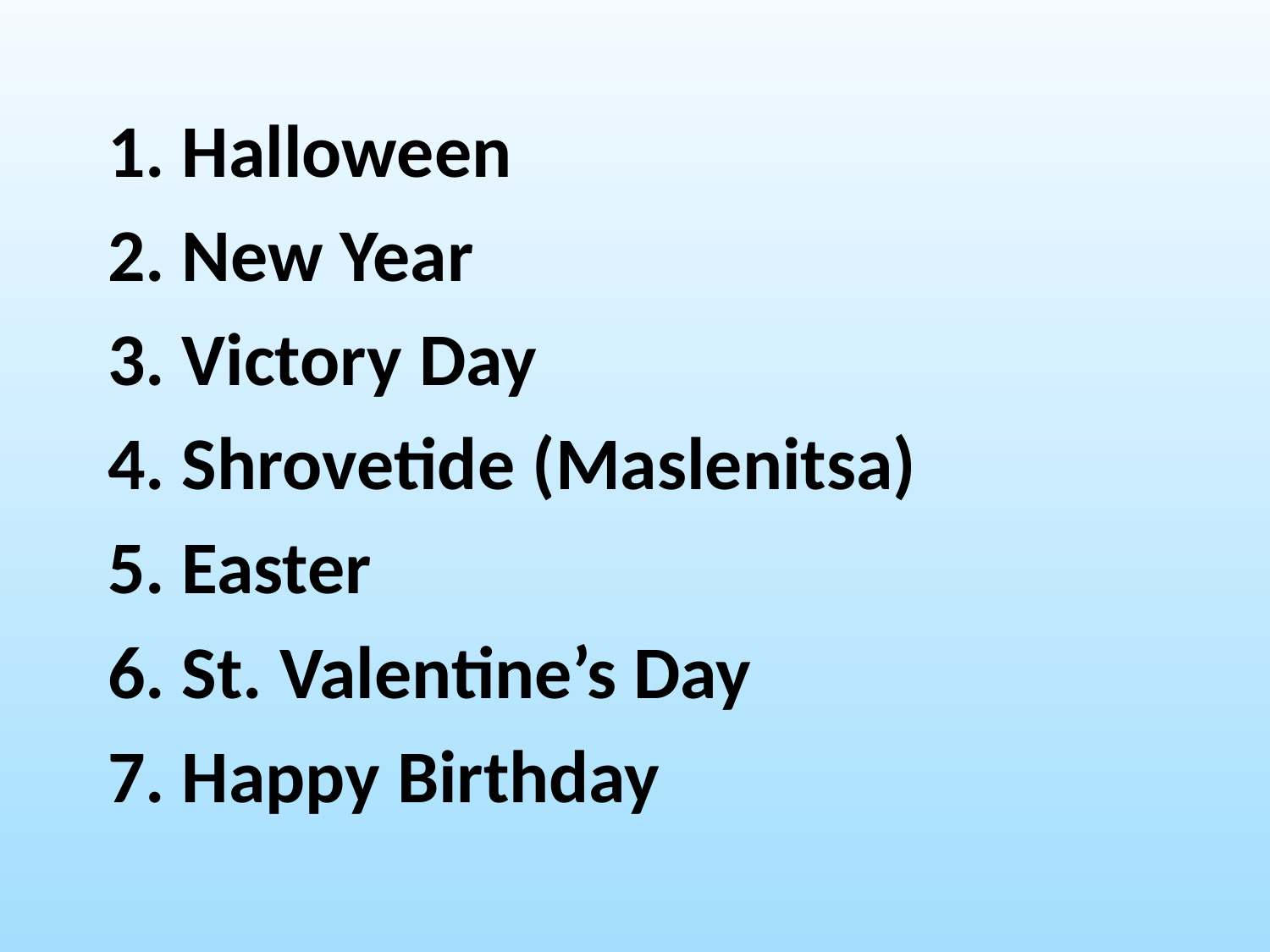

1. Halloween
2. New Year
3. Victory Day
4. Shrovetide (Maslenitsa)
5. Easter
6. St. Valentine’s Day
7. Happy Birthday